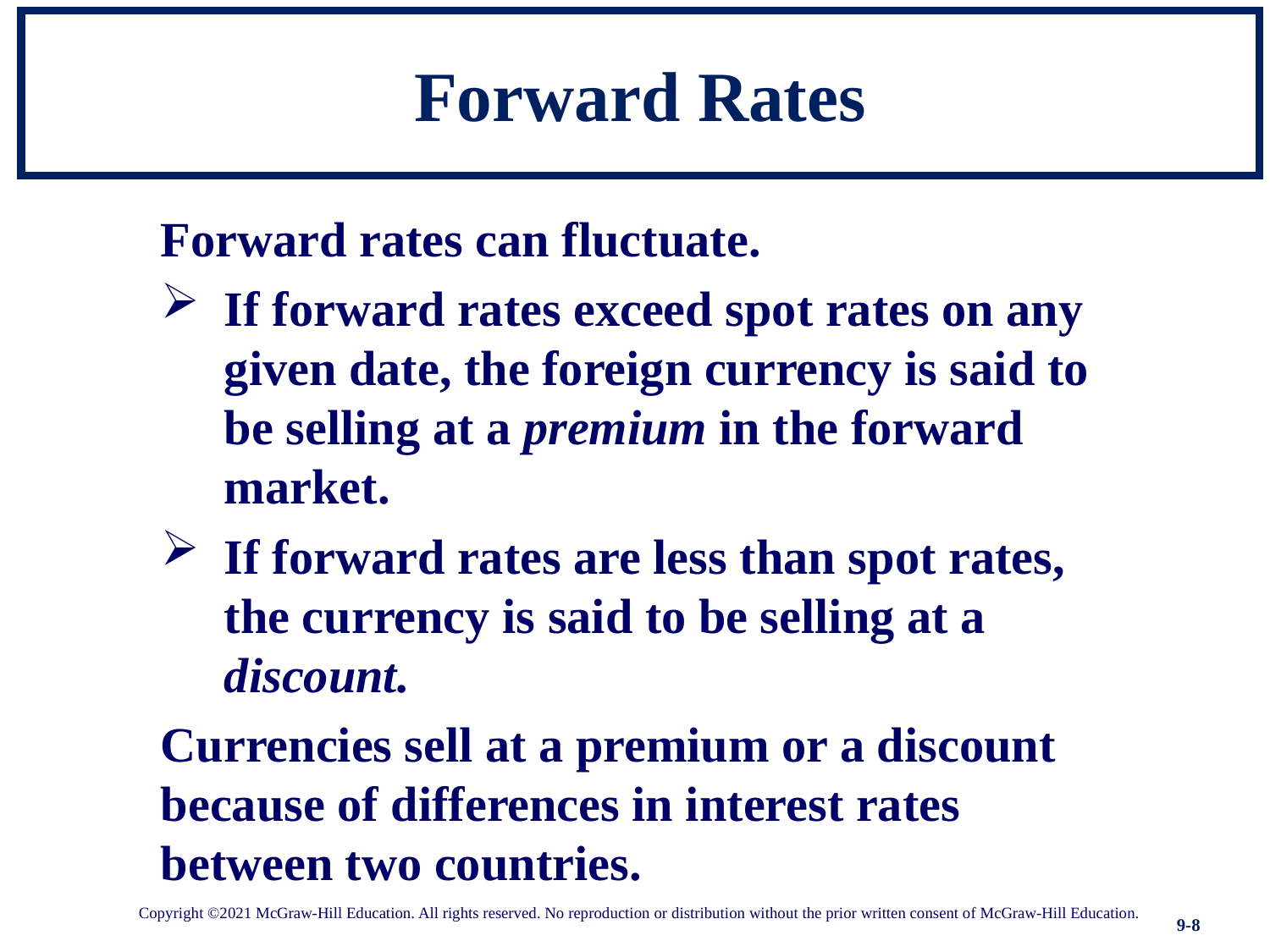

# Forward Rates
Forward rates can fluctuate.
If forward rates exceed spot rates on any given date, the foreign currency is said to be selling at a premium in the forward market.
If forward rates are less than spot rates, the currency is said to be selling at a discount.
Currencies sell at a premium or a discount because of differences in interest rates between two countries.

Copyright ©2021 McGraw-Hill Education. All rights reserved. No reproduction or distribution without the prior written consent of McGraw-Hill Education.
9-8